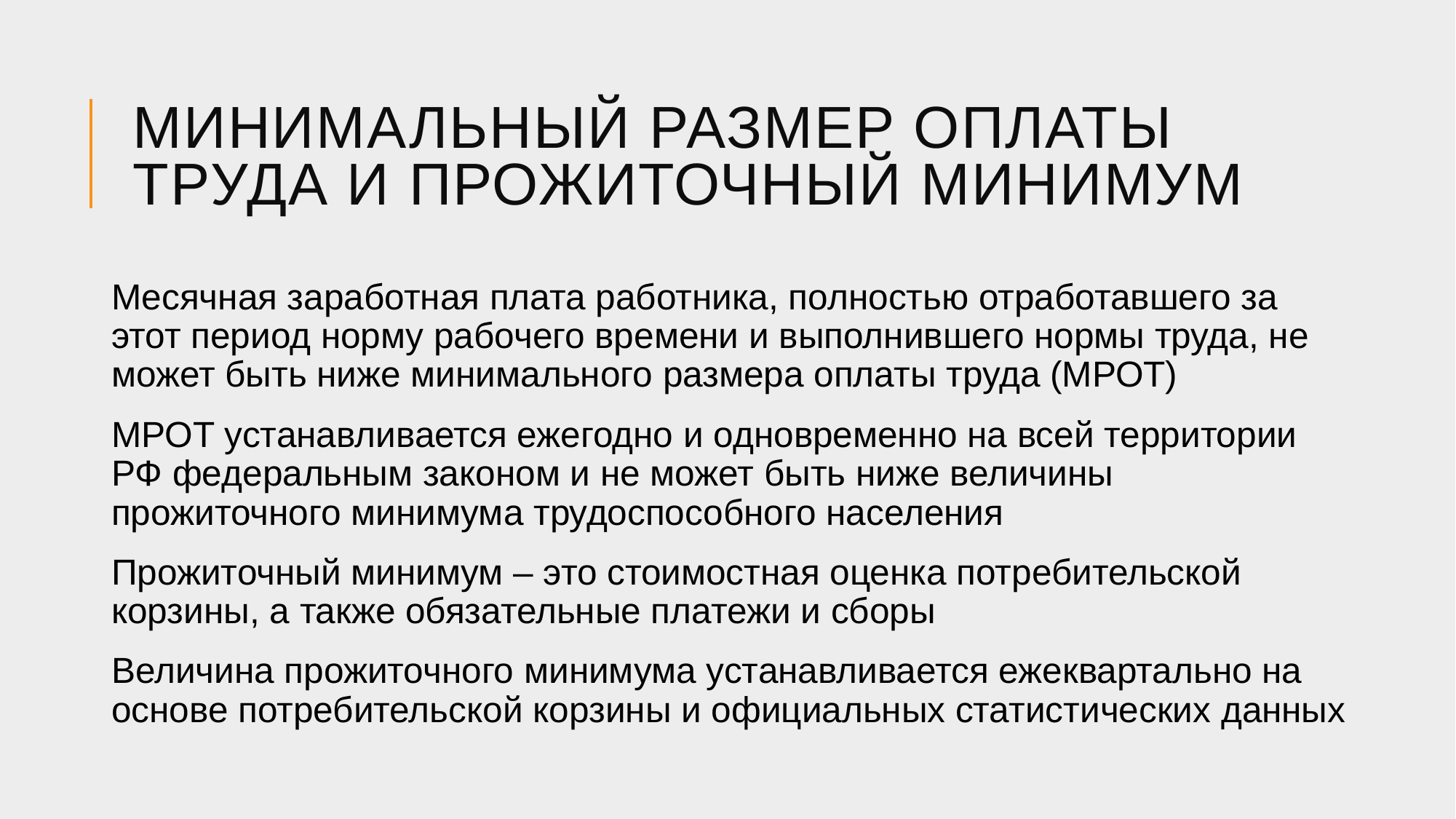

# Минимальный размер оплаты труда и прожиточный минимум
Месячная заработная плата работника, полностью отработавшего за этот период норму рабочего времени и выполнившего нормы труда, не может быть ниже минимального размера оплаты труда (МРОТ)
МРОТ устанавливается ежегодно и одновременно на всей территории РФ федеральным законом и не может быть ниже величины прожиточного минимума трудоспособного населения
Прожиточный минимум – это стоимостная оценка потребительской корзины, а также обязательные платежи и сборы
Величина прожиточного минимума устанавливается ежеквартально на основе потребительской корзины и официальных статистических данных